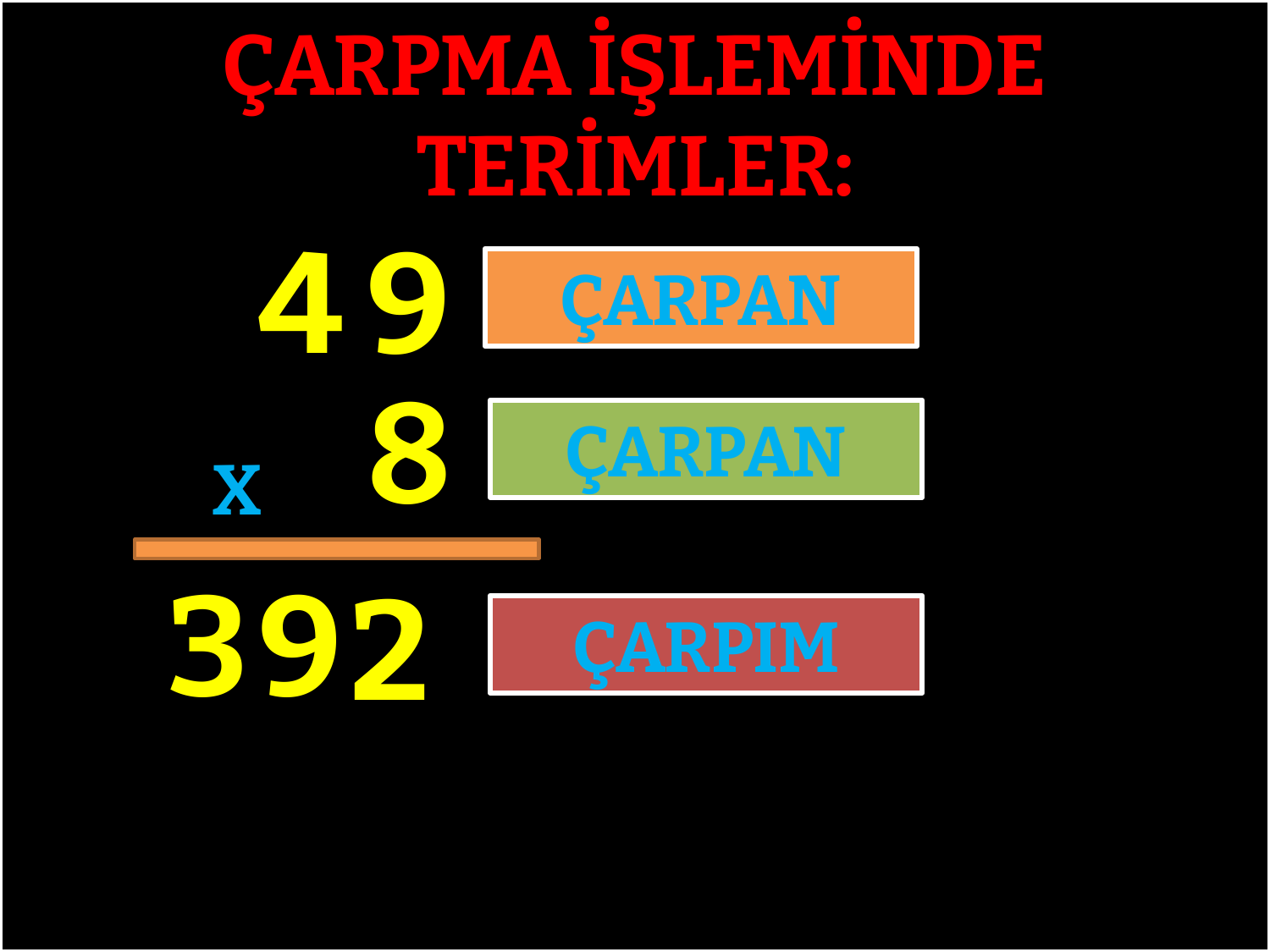

ÇARPMA İŞLEMİNDE TERİMLER:
9
4
ÇARPAN
#
8
ÇARPAN
X

3
9
2
ÇARPIM